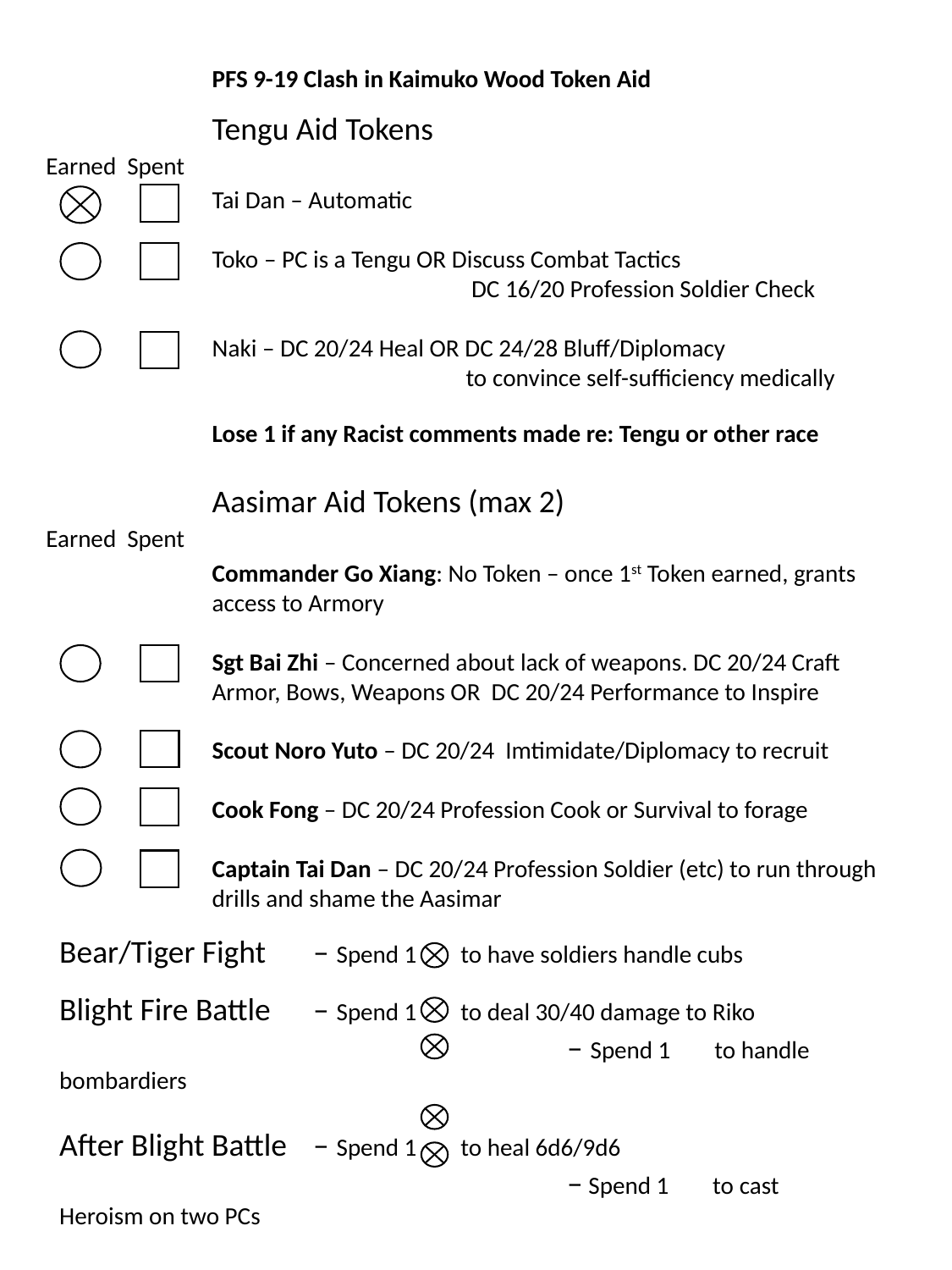

PFS 9-19 Clash in Kaimuko Wood Token Aid
Tengu Aid Tokens

Tai Dan – Automatic

Toko – PC is a Tengu OR Discuss Combat Tactics
		 DC 16/20 Profession Soldier Check

Naki – DC 20/24 Heal OR DC 24/28 Bluff/Diplomacy
		to convince self-sufficiency medically
Earned  Spent

Lose 1 if any Racist comments made re: Tengu or other race
Aasimar Aid Tokens (max 2)

Commander Go Xiang: No Token – once 1st Token earned, grants access to Armory

Sgt Bai Zhi – Concerned about lack of weapons. DC 20/24 Craft Armor, Bows, Weapons OR  DC 20/24 Performance to Inspire

Scout Noro Yuto – DC 20/24  Imtimidate/Diplomacy to recruit

Cook Fong – DC 20/24 Profession Cook or Survival to forage

Captain Tai Dan – DC 20/24 Profession Soldier (etc) to run through drills and shame the Aasimar
Earned  Spent

Bear/Tiger Fight 	– Spend 1        to have soldiers handle cubs

Blight Fire Battle 	– Spend 1        to deal 30/40 damage to Riko
			     	– Spend 1        to handle bombardiers

After Blight Battle	– Spend 1        to heal 6d6/9d6
			       	– Spend 1        to cast Heroism on two PCs